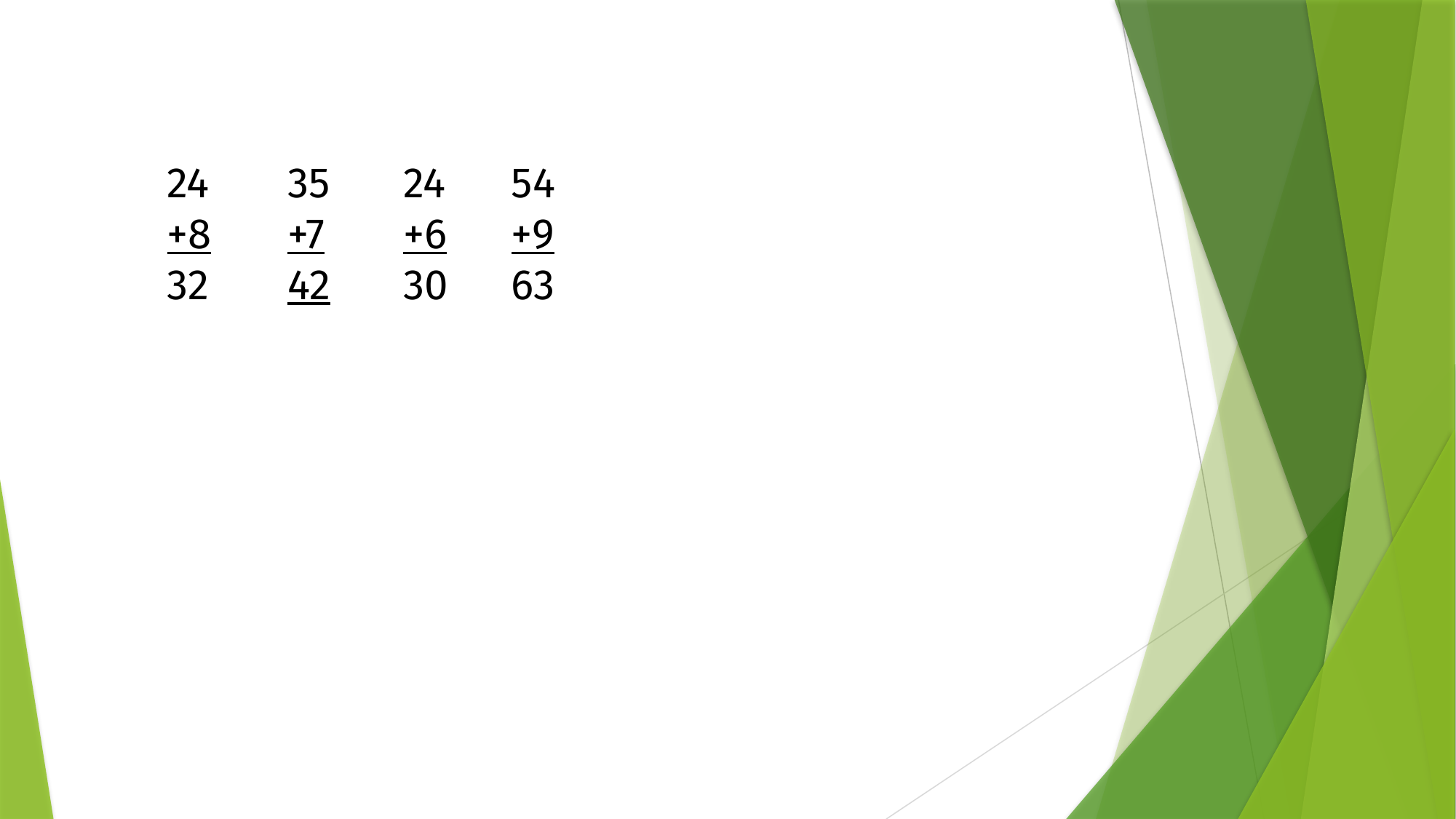

24
+8
32
35
+7
42
24
+6
30
54
+9
63